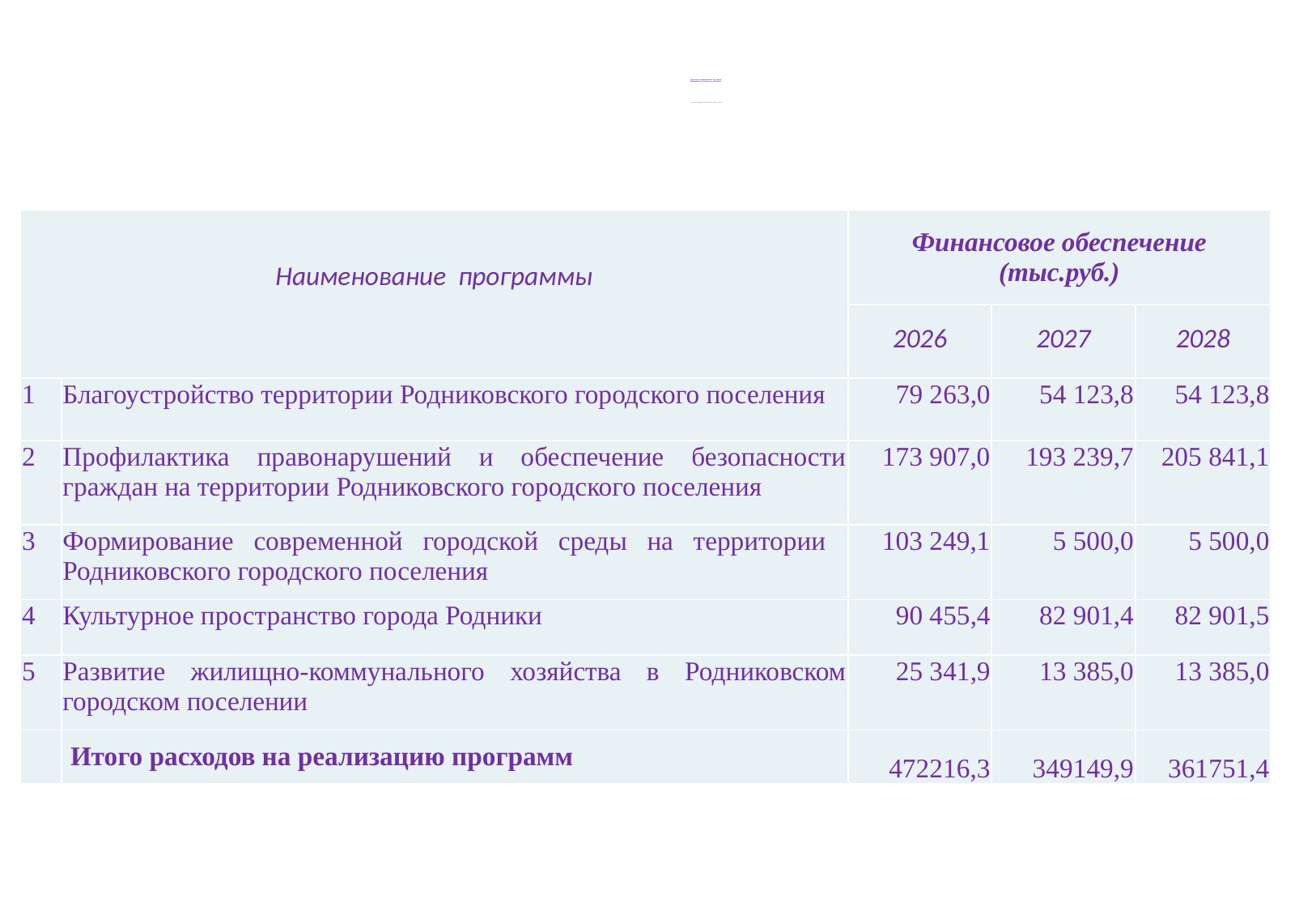

Перечень муниципальных программ
Родниковского городского поселения
год и на плановый период 2026 и 2027 годов
| Наименование программы |  | Финансовое обеспечение (тыс.руб.) |  |  |
| --- | --- | --- | --- | --- |
|  |  | 2026 | 2027 | 2028 |
| 1 | Благоустройство территории Родниковского городского поселения | 79 263,0 | 54 123,8 | 54 123,8 |
| 2 | Профилактика правонарушений и обеспечение безопасности граждан на территории Родниковского городского поселения | 173 907,0 | 193 239,7 | 205 841,1 |
| 3 | Формирование современной городской среды на территории Родниковского городского поселения | 103 249,1 | 5 500,0 | 5 500,0 |
| 4 | Культурное пространство города Родники | 90 455,4 | 82 901,4 | 82 901,5 |
| 5 | Развитие жилищно-коммунального хозяйства в Родниковском городском поселении | 25 341,9 | 13 385,0 | 13 385,0 |
|  | Итого расходов на реализацию программ | 472216,3 | 349149,9 | 361751,4 |